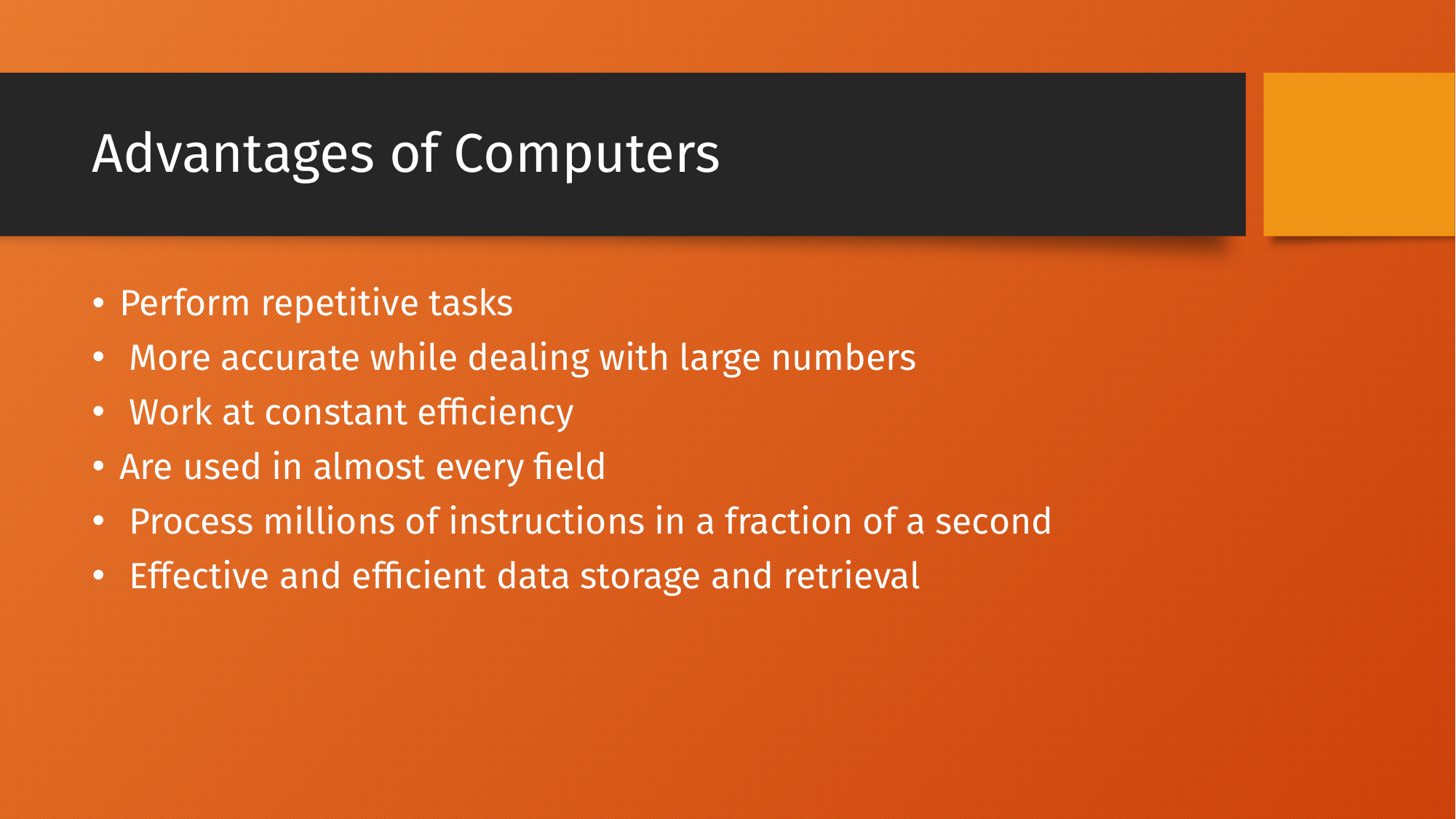

# Advantages of Computers
Perform repetitive tasks
 More accurate while dealing with large numbers
 Work at constant efficiency
Are used in almost every field
 Process millions of instructions in a fraction of a second
 Effective and efficient data storage and retrieval